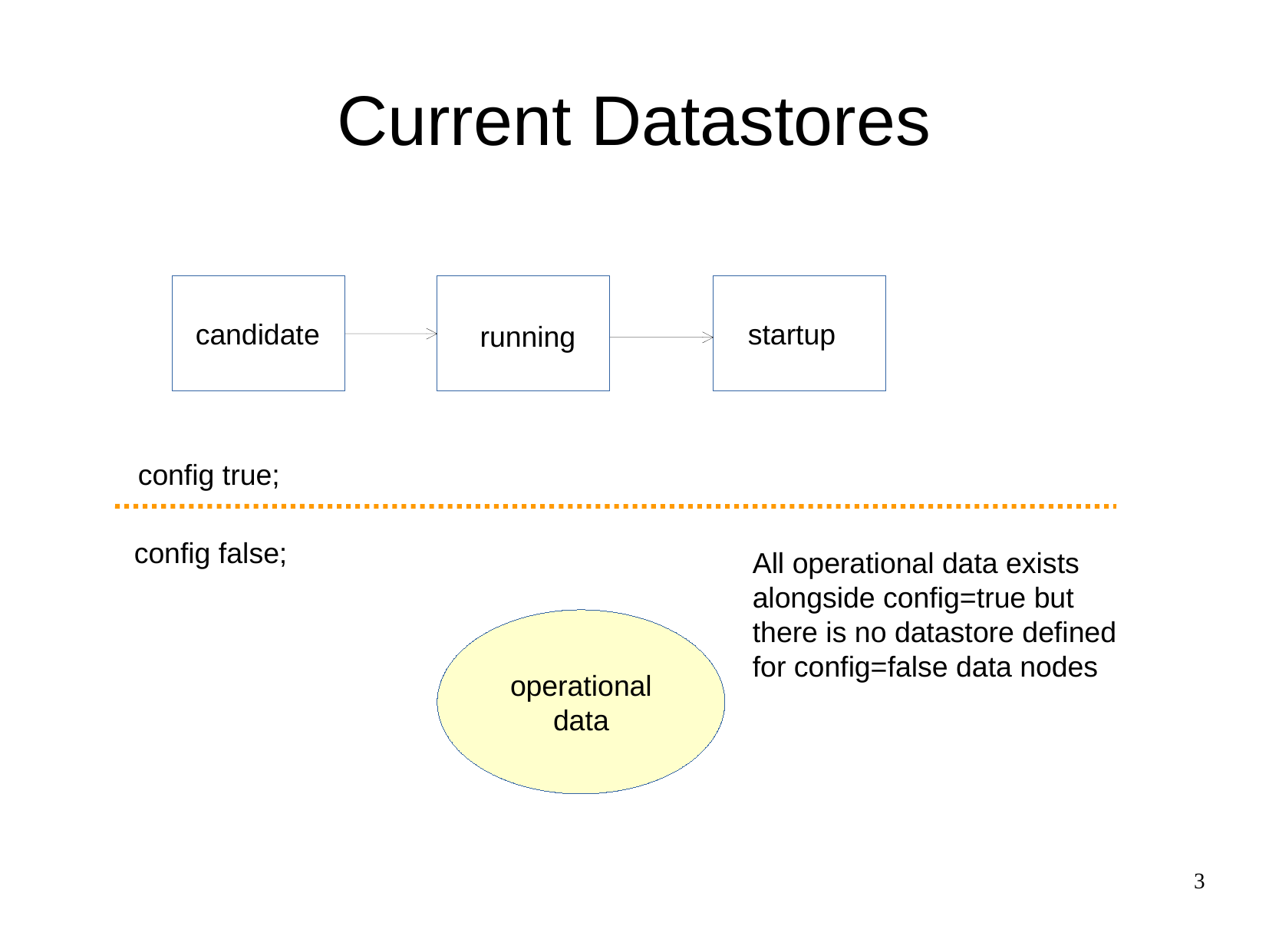

Current Datastores

candidate
startup
running

config true;

config false;
All operational data exists
alongside config=true but
there is no datastore defined
for config=false data nodes
operational
data
3